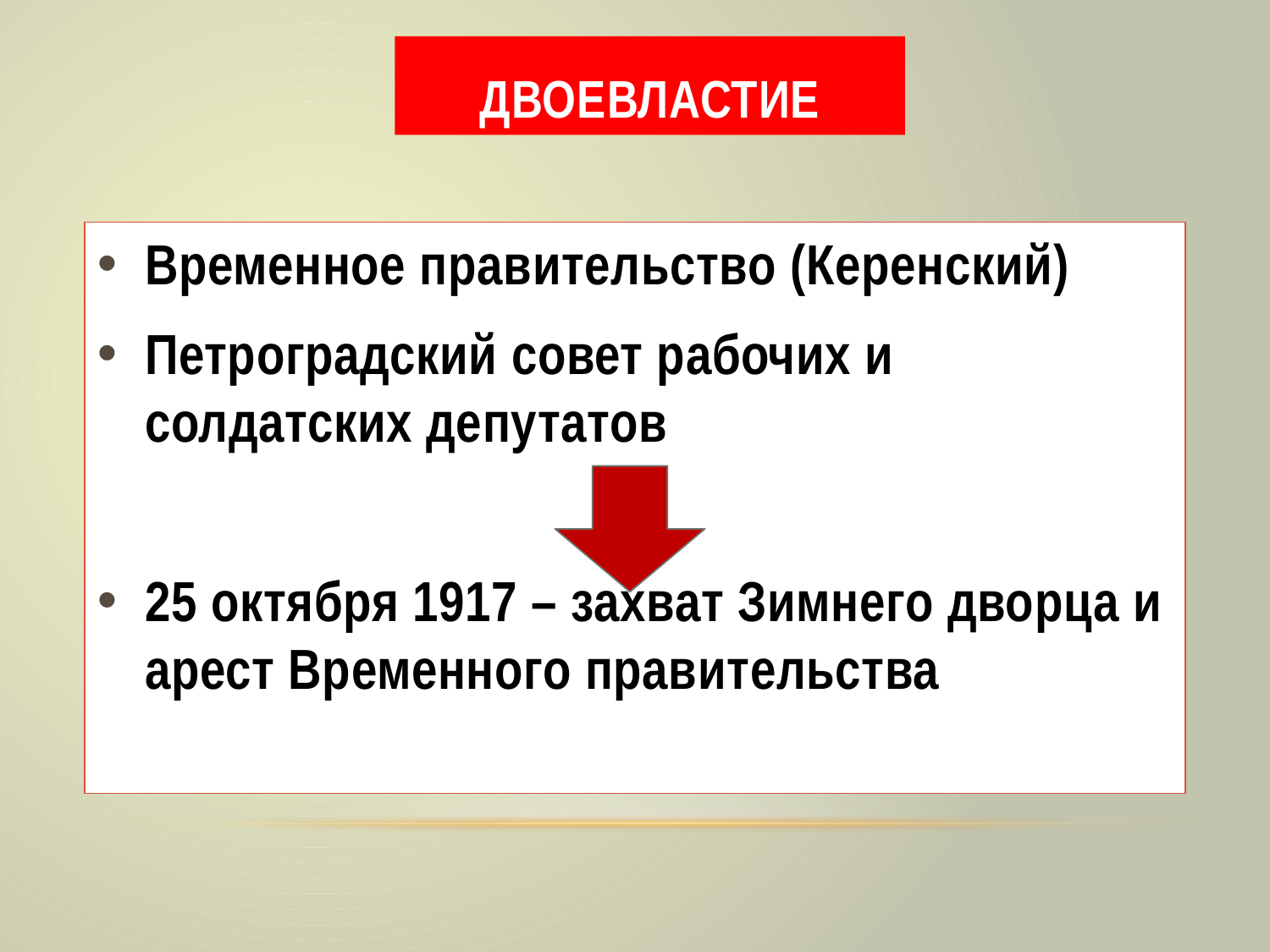

# Двоевластие
Временное правительство (Керенский)
Петроградский совет рабочих и солдатских депутатов

25 октября 1917 – захват Зимнего дворца и арест Временного правительства